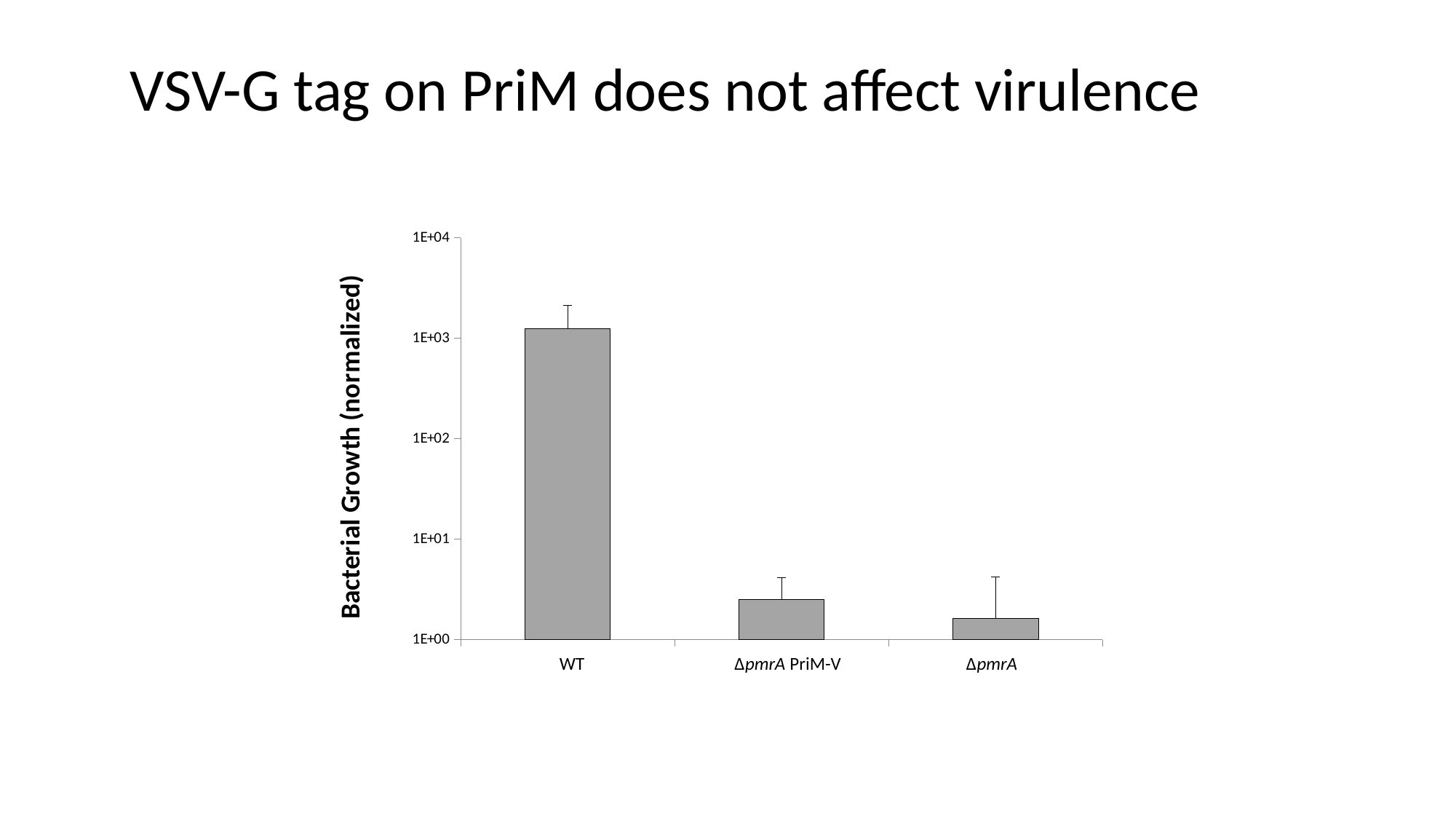

VSV-G tag on PriM does not affect virulence

### Chart

| Category |  |
|---|---|
| LVS | 1245.0 |
| ΔpmrA PriM-V | 2.5000000000000004 |
| ∆pmrA | 1.619047619047619 |
          WT                                    ΔpmrA PriM-V                              ΔpmrA